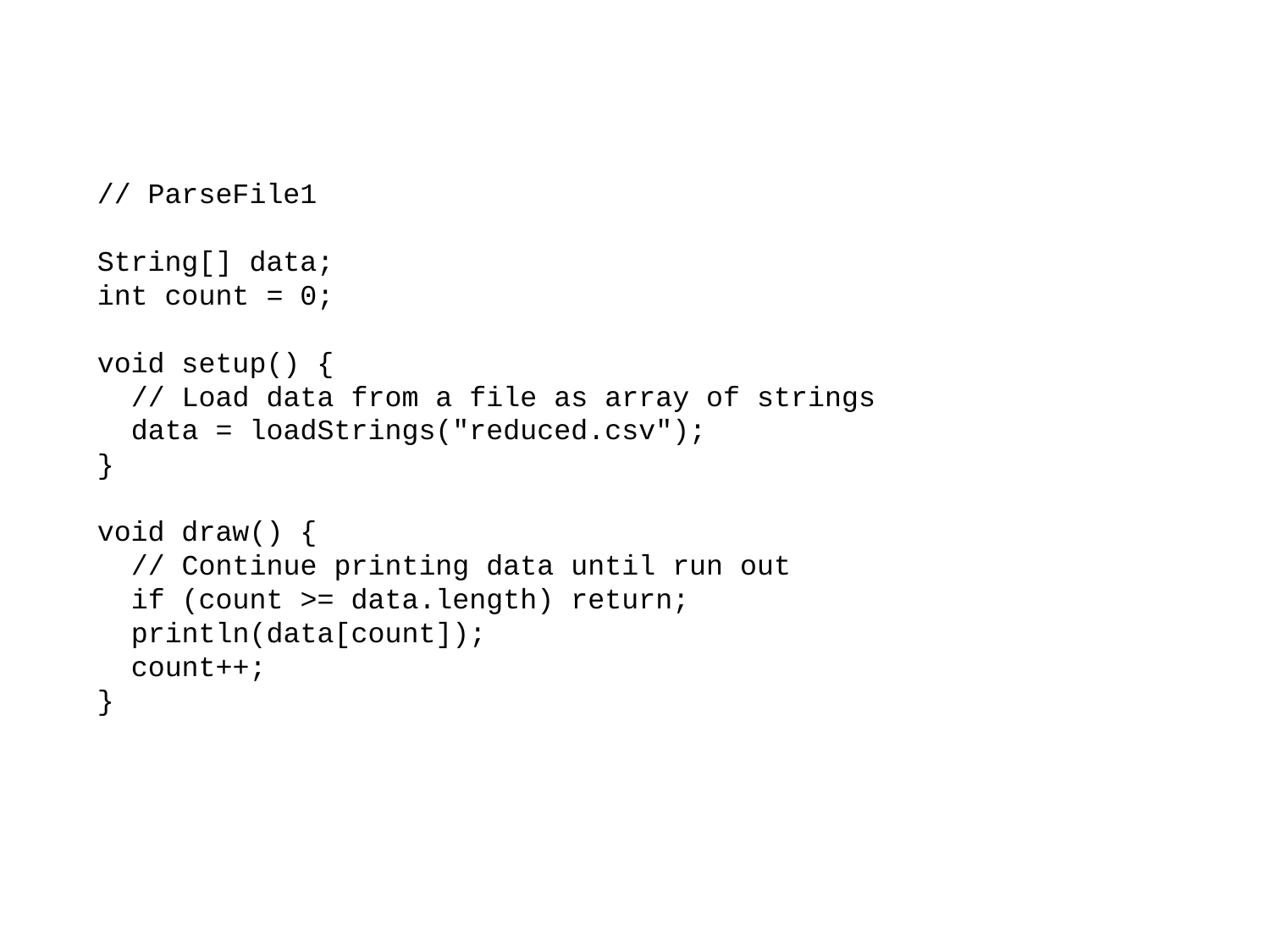

// ParseFile1

String[] data;
int count = 0;

void setup() {
  // Load data from a file as array of strings
  data = loadStrings("reduced.csv");
}

void draw() {
  // Continue printing data until run out
  if (count >= data.length) return;
  println(data[count]);
  count++;
}